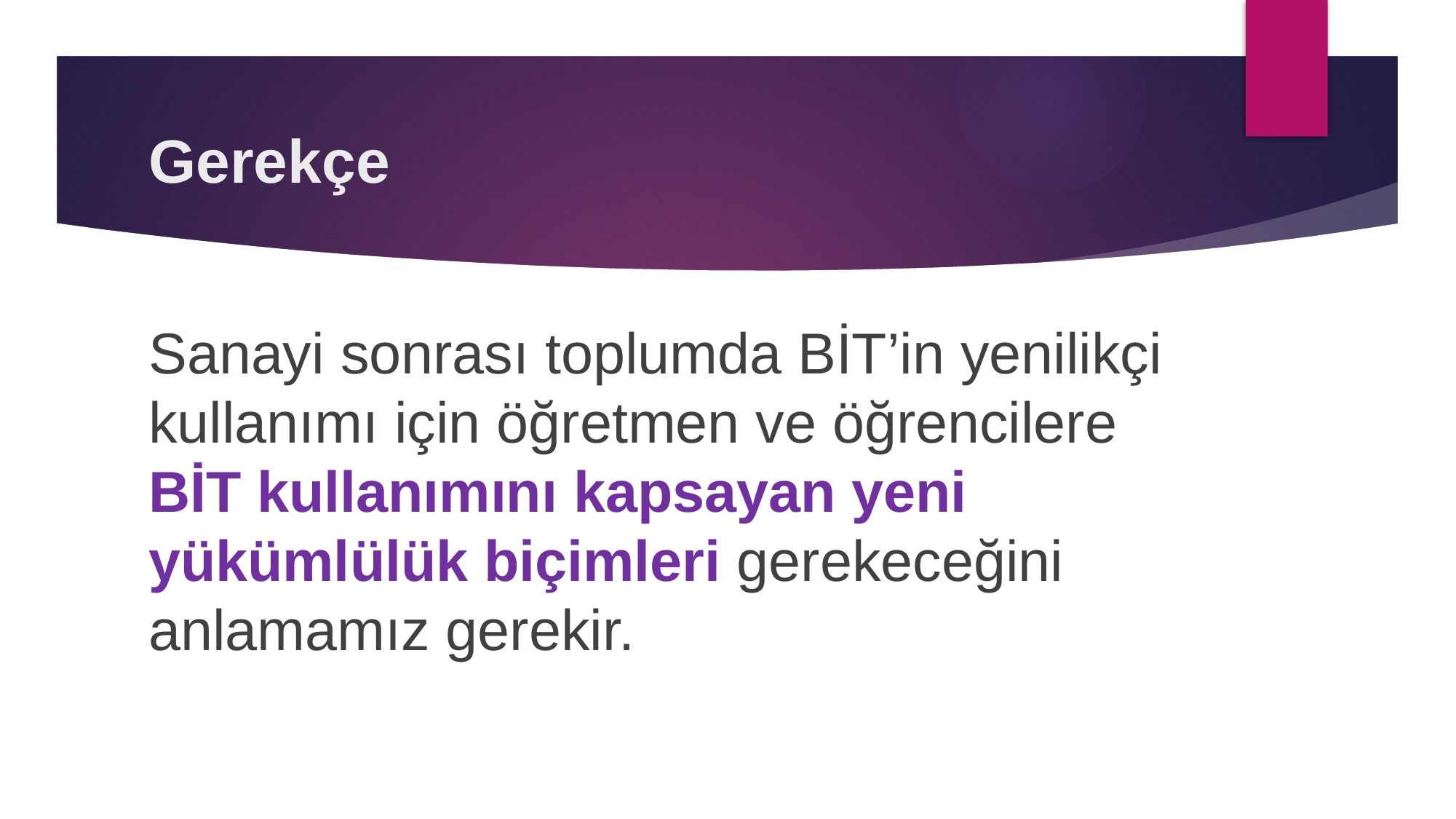

# Gerekçe
Sanayi sonrası toplumda BİT’in yenilikçi kullanımı için öğretmen ve öğrencilere BİT kullanımını kapsayan yeni yükümlülük biçimleri gerekeceğini anlamamız gerekir.